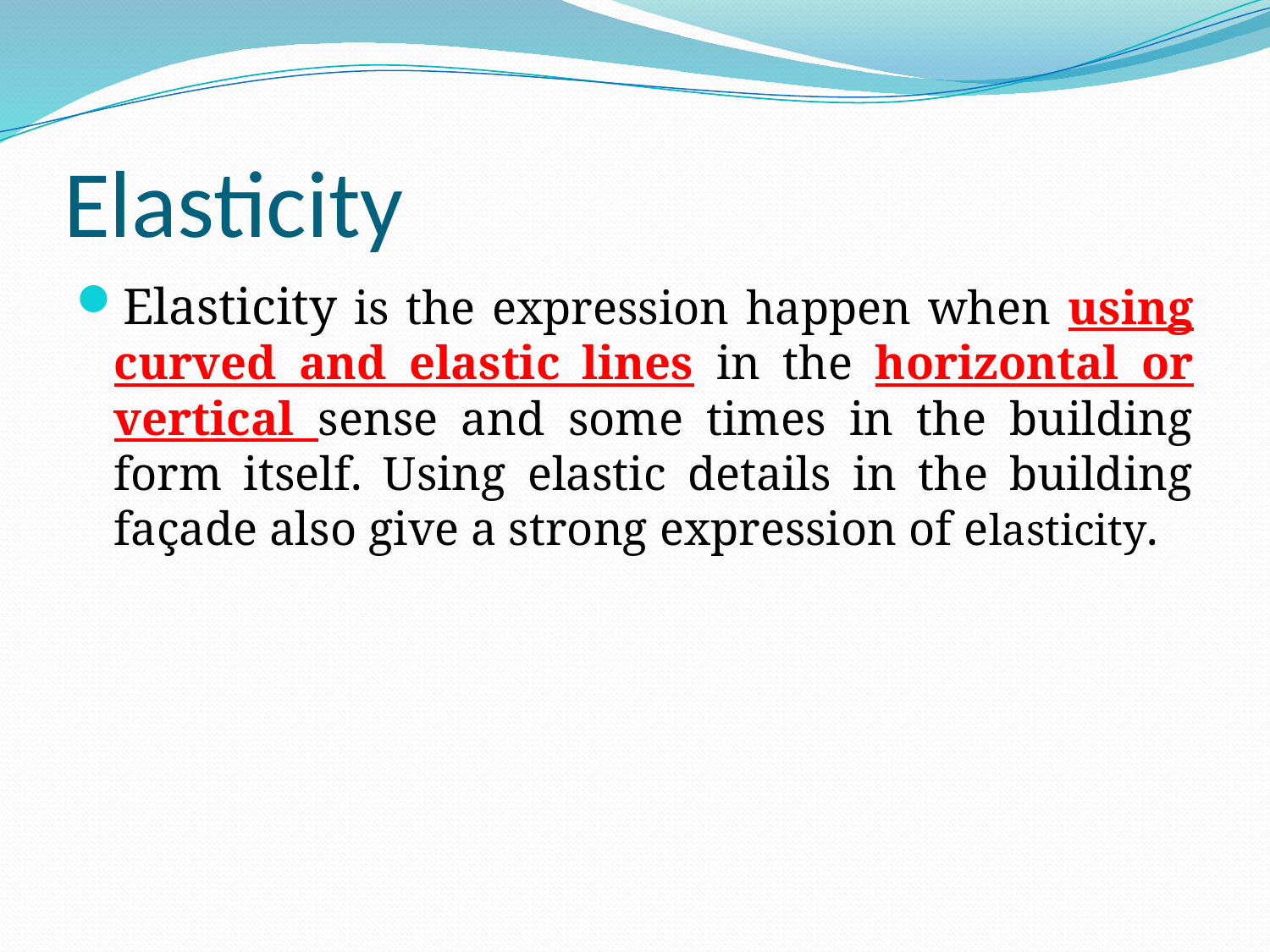

# Elasticity
Elasticity is the expression happen when using curved and elastic lines in the horizontal or vertical sense and some times in the building form itself. Using elastic details in the building façade also give a strong expression of elasticity.